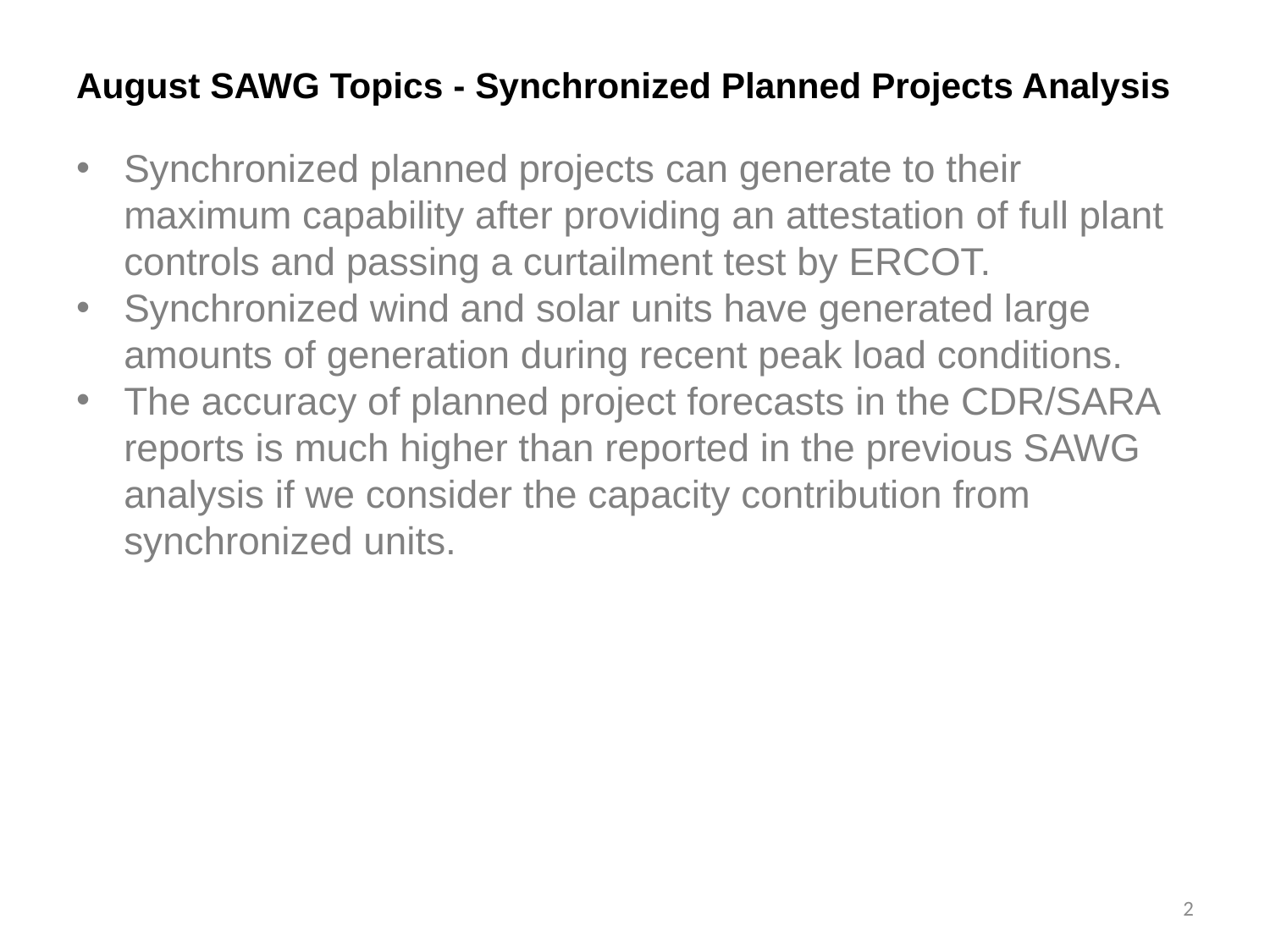

# August SAWG Topics - Synchronized Planned Projects Analysis
Synchronized planned projects can generate to their maximum capability after providing an attestation of full plant controls and passing a curtailment test by ERCOT.
Synchronized wind and solar units have generated large amounts of generation during recent peak load conditions.
The accuracy of planned project forecasts in the CDR/SARA reports is much higher than reported in the previous SAWG analysis if we consider the capacity contribution from synchronized units.

2